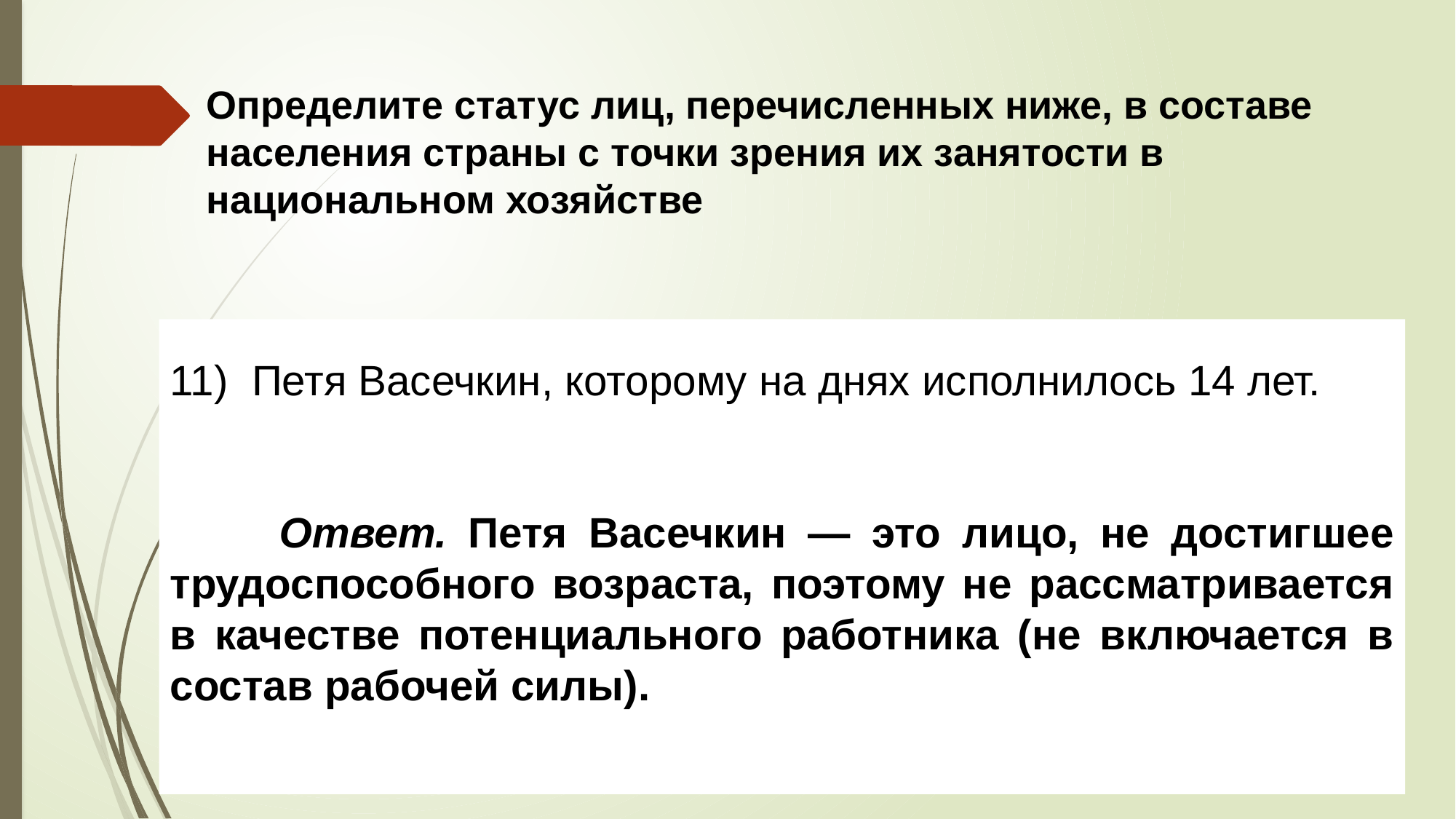

# Определите статус лиц, перечисленных ниже, в составе населения страны с точки зрения их занятости в национальном хозяйстве
11)  Петя Васечкин, которому на днях исполнилось 14 лет.

	Ответ. Петя Васечкин — это лицо, не достигшее трудо­способного возраста, поэтому не рассматривается в качестве потенциального работника (не включается в состав рабочей силы).